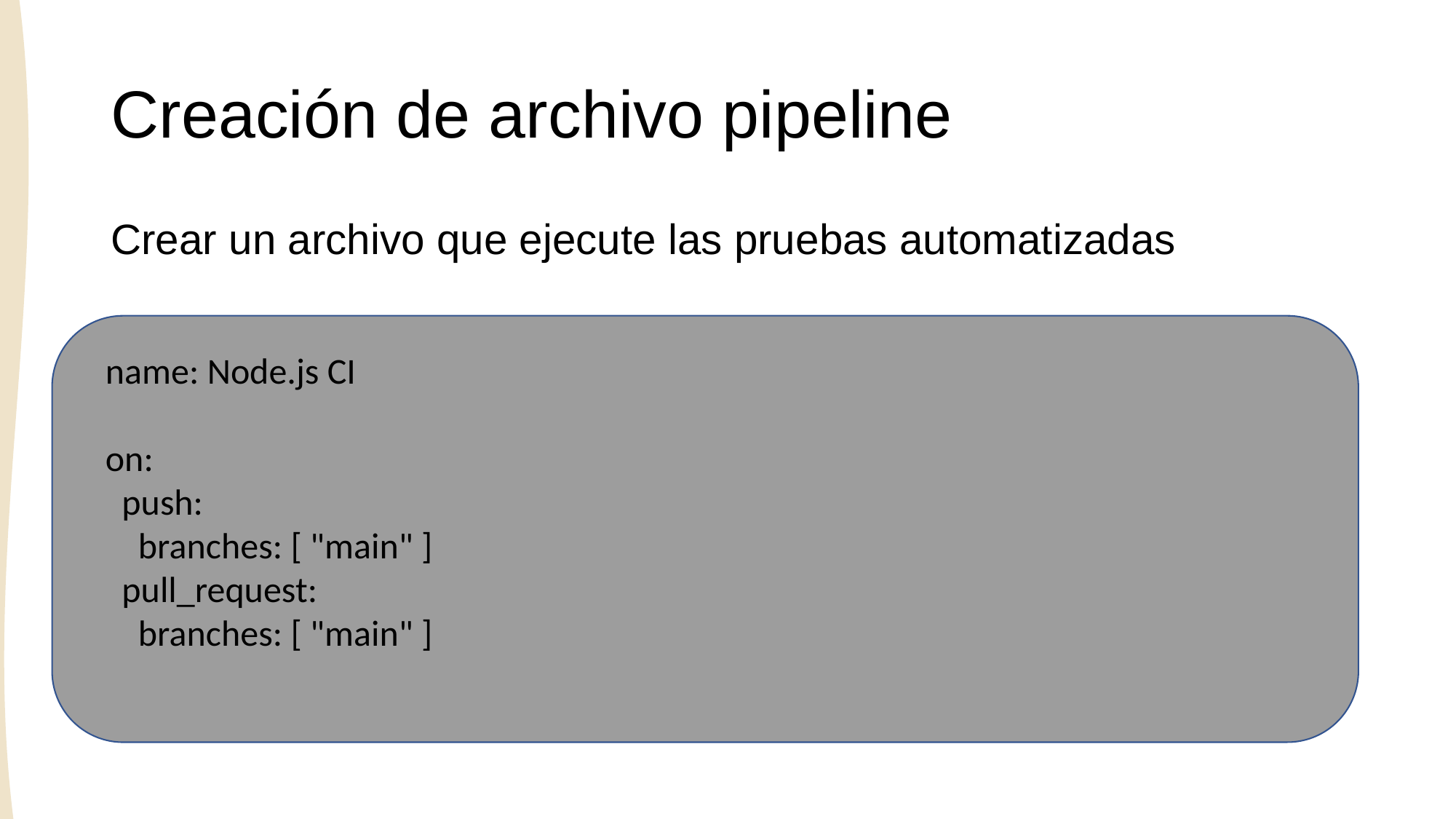

# Creación de archivo pipeline
Crear un archivo que ejecute las pruebas automatizadas

name: Node.js CI
on:
  push:
    branches: [ "main" ]
  pull_request:
    branches: [ "main" ]